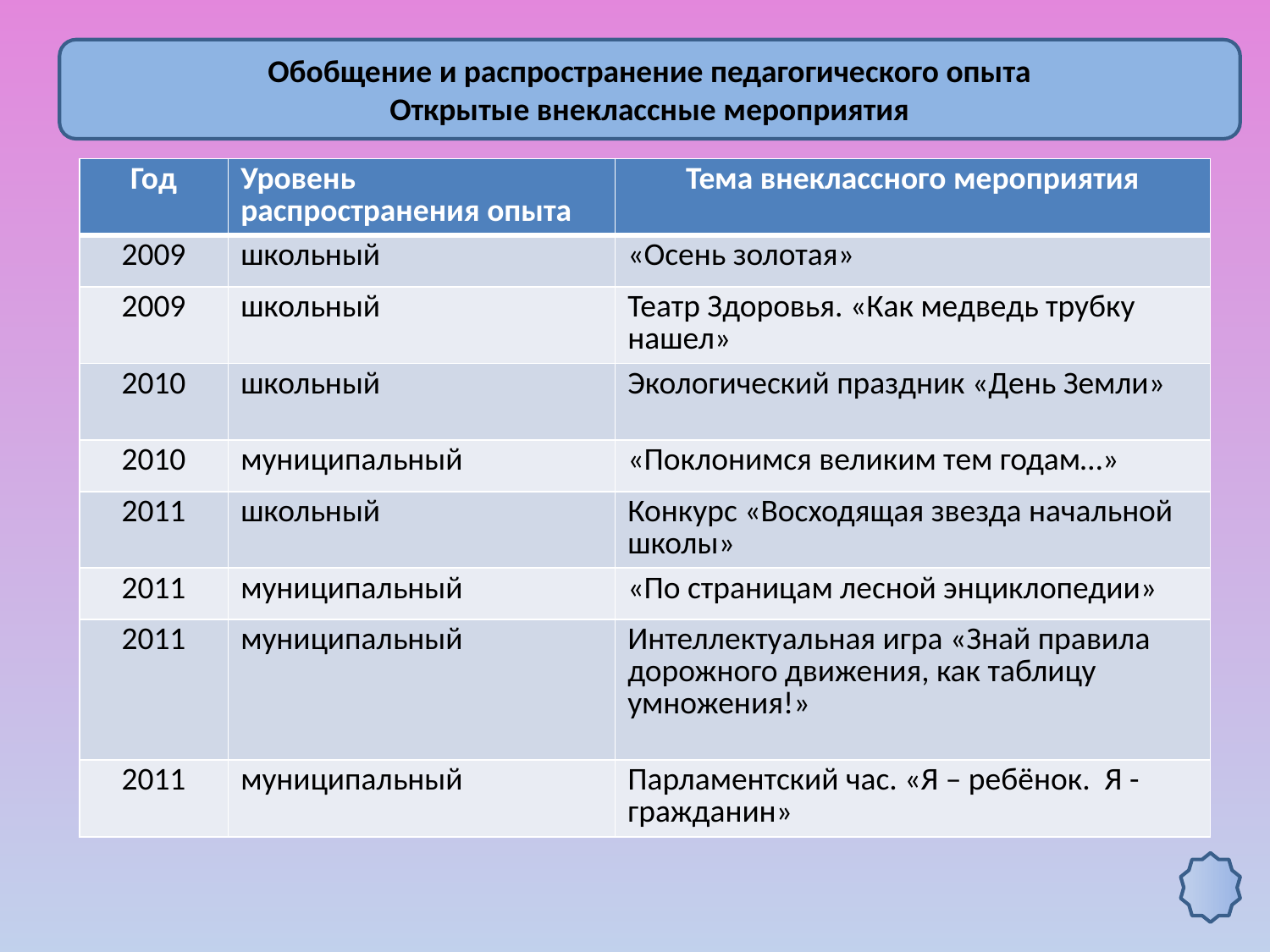

Обобщение и распространение педагогического опыта
Открытые внеклассные мероприятия
| Год | Уровень распространения опыта | Тема внеклассного мероприятия |
| --- | --- | --- |
| 2009 | школьный | «Осень золотая» |
| 2009 | школьный | Театр Здоровья. «Как медведь трубку нашел» |
| 2010 | школьный | Экологический праздник «День Земли» |
| 2010 | муниципальный | «Поклонимся великим тем годам…» |
| 2011 | школьный | Конкурс «Восходящая звезда начальной школы» |
| 2011 | муниципальный | «По страницам лесной энциклопедии» |
| 2011 | муниципальный | Интеллектуальная игра «Знай правила дорожного движения, как таблицу умножения!» |
| 2011 | муниципальный | Парламентский час. «Я – ребёнок. Я - гражданин» |